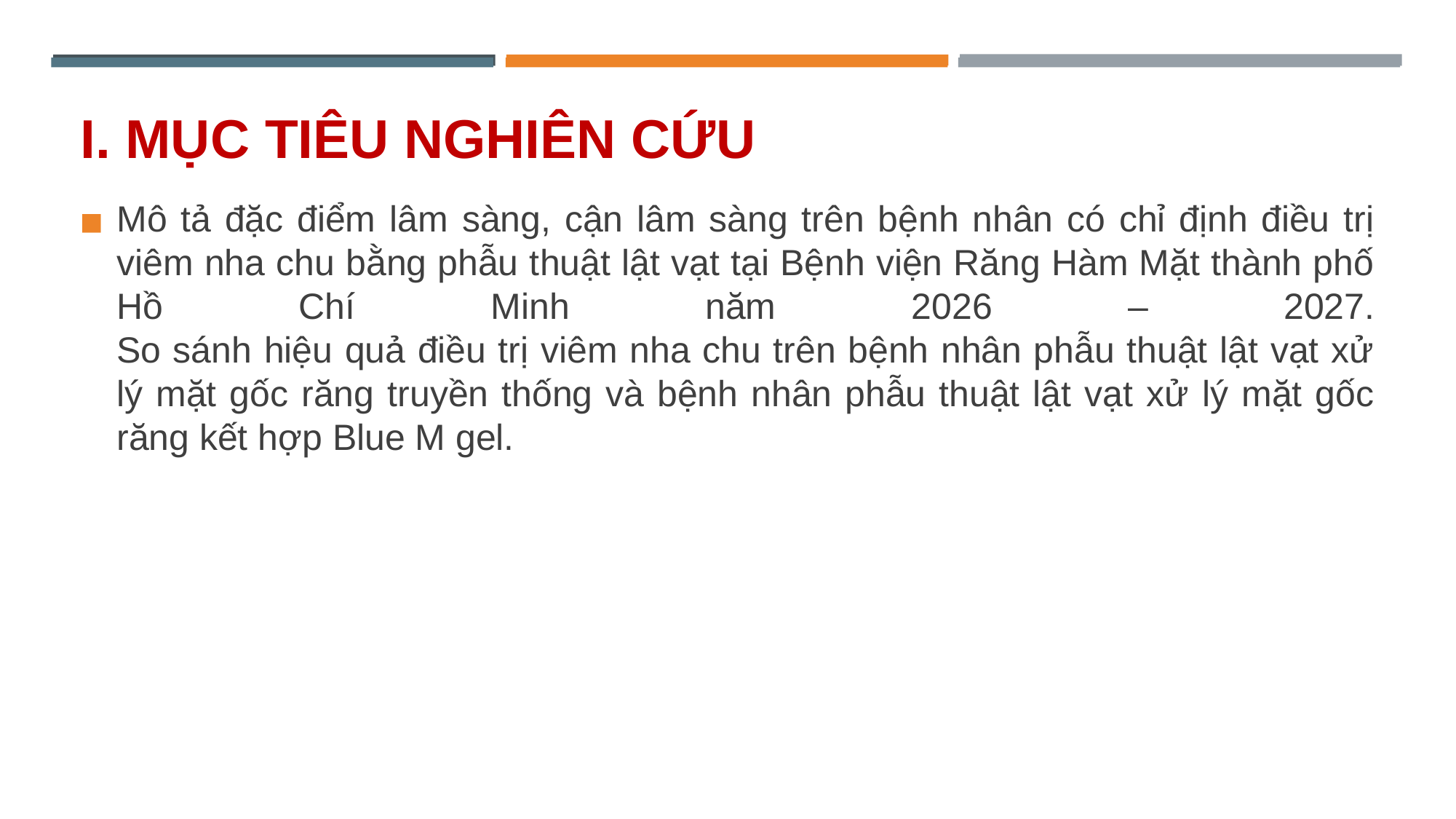

# I. MỤC TIÊU NGHIÊN CỨU
Mô tả đặc điểm lâm sàng, cận lâm sàng trên bệnh nhân có chỉ định điều trị viêm nha chu bằng phẫu thuật lật vạt tại Bệnh viện Răng Hàm Mặt thành phố Hồ Chí Minh năm 2026 – 2027.
So sánh hiệu quả điều trị viêm nha chu trên bệnh nhân phẫu thuật lật vạt xử lý mặt gốc răng truyền thống và bệnh nhân phẫu thuật lật vạt xử lý mặt gốc răng kết hợp Blue M gel.